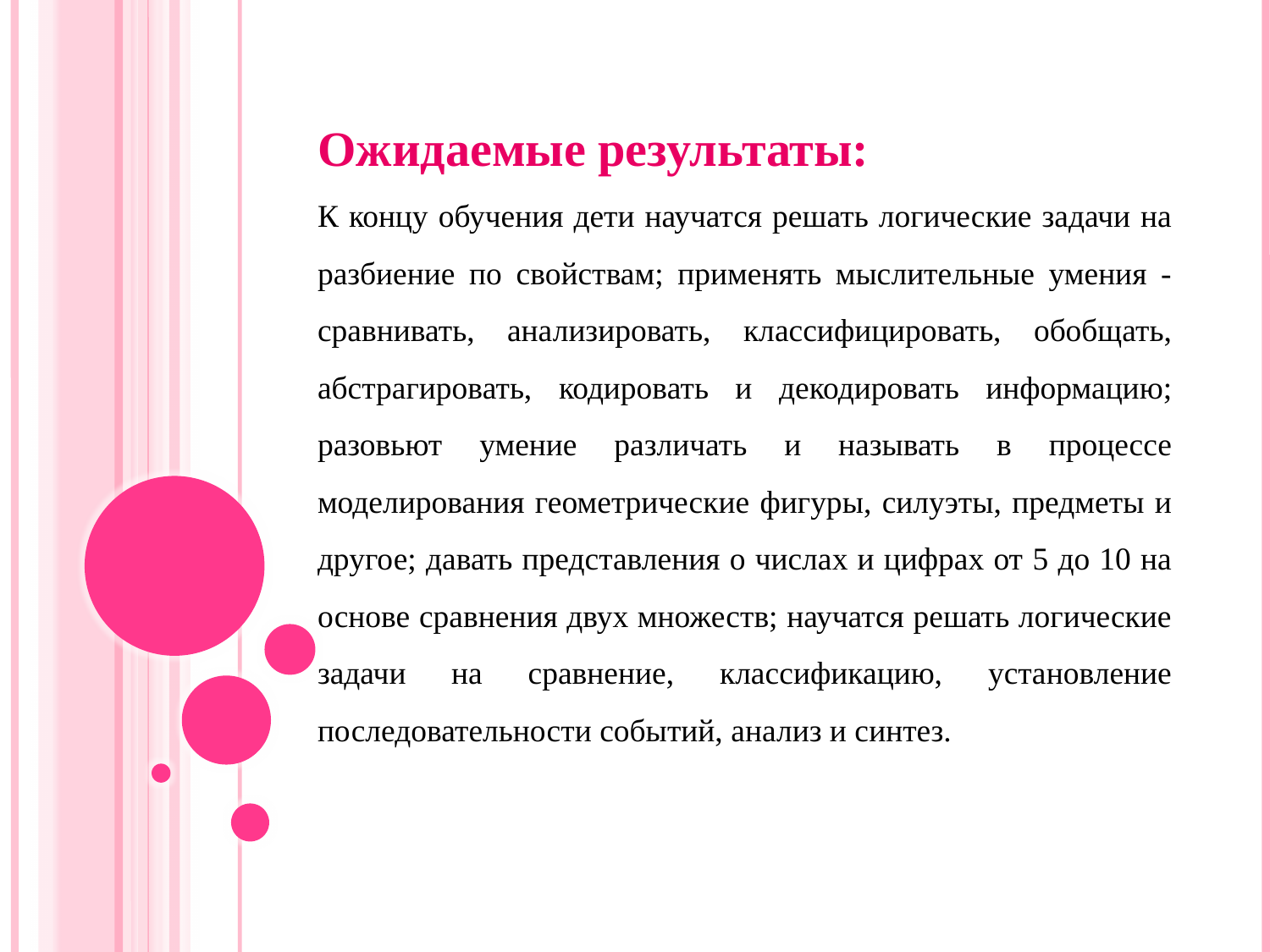

Ожидаемые результаты:
К концу обучения дети научатся решать логические задачи на разбиение по свойствам; применять мыслительные умения - сравнивать, анализировать, классифицировать, обобщать, абстрагировать, кодировать и декодировать информацию; разовьют умение различать и называть в процессе моделирования геометрические фигуры, силуэты, предметы и другое; давать представления о числах и цифрах от 5 до 10 на основе сравнения двух множеств; научатся решать логические задачи на сравнение, классификацию, установление последовательности событий, анализ и синтез.